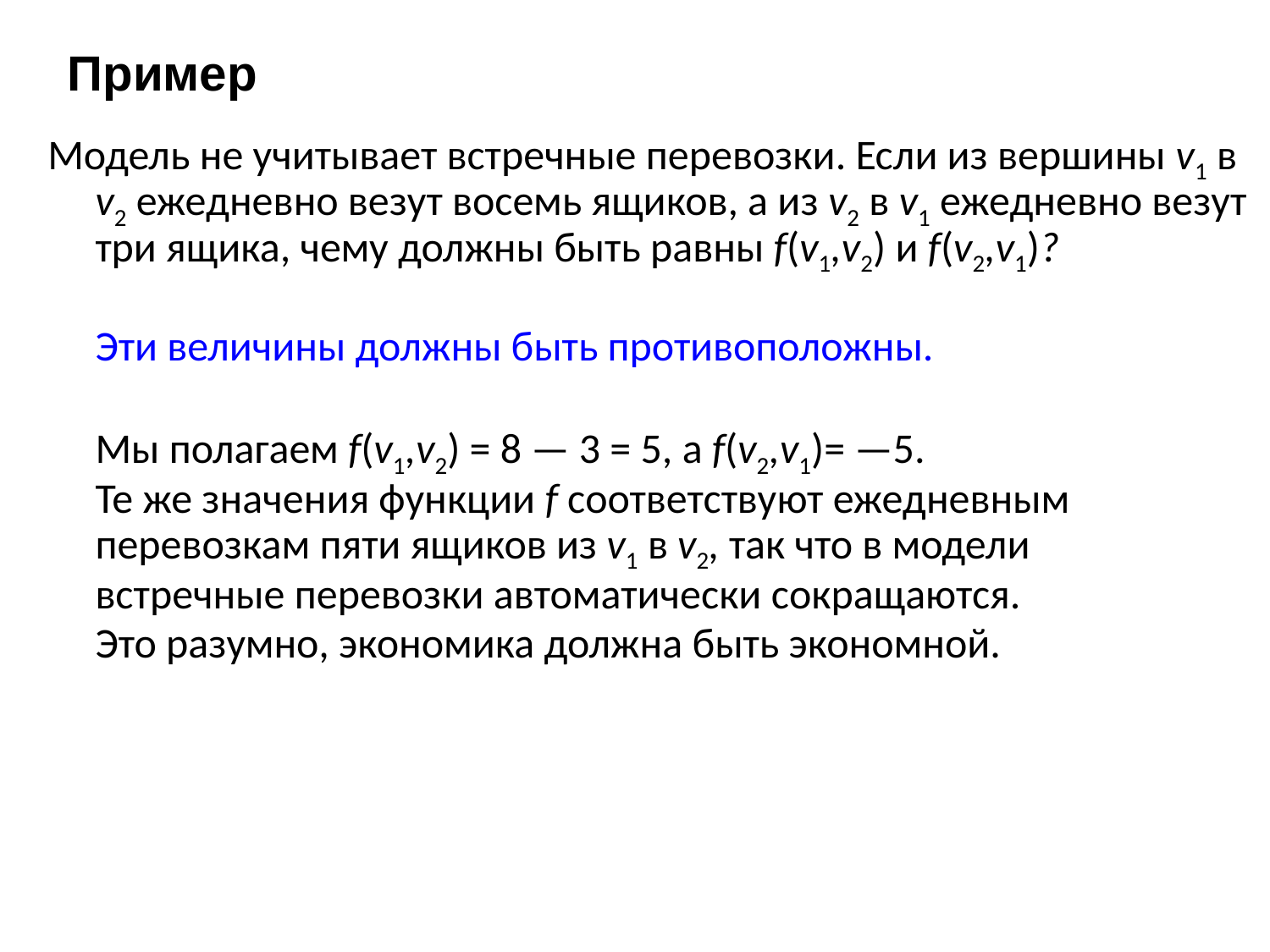

# Пример
Модель не учитывает встречные перевозки. Если из вершины v1 в v2 ежедневно везут восемь ящиков, а из v2 в v1 ежедневно везут три ящика, чему должны быть равны f(v1,v2) и f(v2,v1)?

	Эти величины должны быть противоположны.

	Мы полагаем f(v1,v2) = 8 — 3 = 5, a f(v2,v1)= —5.
	Те же значения функции f соответствуют ежедневным перевозкам пяти ящиков из v1 в v2, так что в модели
	встречные перевозки автоматически сокращаются.
	Это разумно, экономика должна быть экономной.